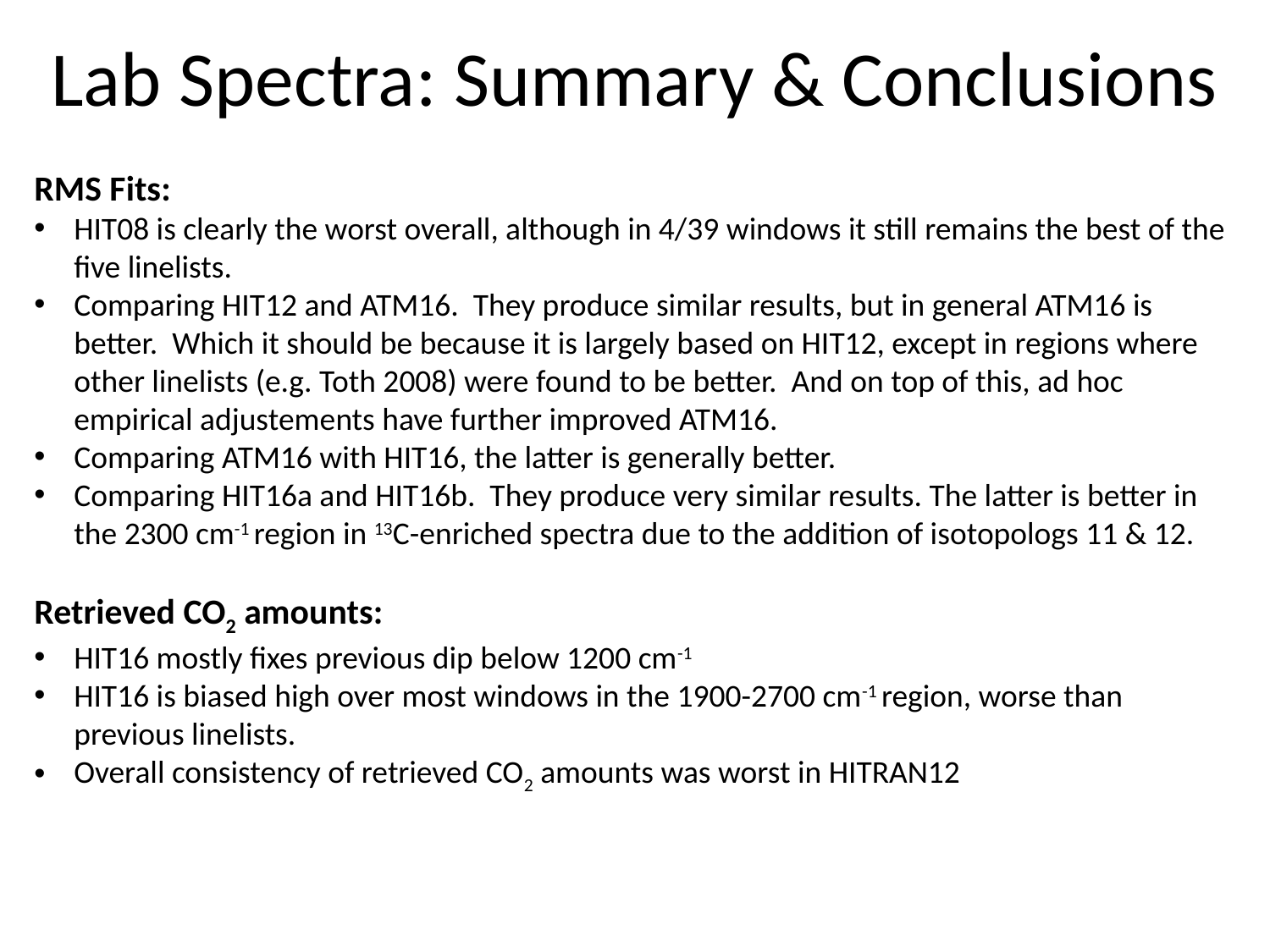

# Lab Spectra: Summary & Conclusions
RMS Fits:
HIT08 is clearly the worst overall, although in 4/39 windows it still remains the best of the five linelists.
Comparing HIT12 and ATM16.  They produce similar results, but in general ATM16 is better.  Which it should be because it is largely based on HIT12, except in regions where other linelists (e.g. Toth 2008) were found to be better.  And on top of this, ad hoc empirical adjustements have further improved ATM16.
Comparing ATM16 with HIT16, the latter is generally better.
Comparing HIT16a and HIT16b.  They produce very similar results. The latter is better in the 2300 cm-1 region in 13C-enriched spectra due to the addition of isotopologs 11 & 12.

Retrieved CO2 amounts:
HIT16 mostly fixes previous dip below 1200 cm-1
HIT16 is biased high over most windows in the 1900-2700 cm-1 region, worse than previous linelists.
Overall consistency of retrieved CO2 amounts was worst in HITRAN12